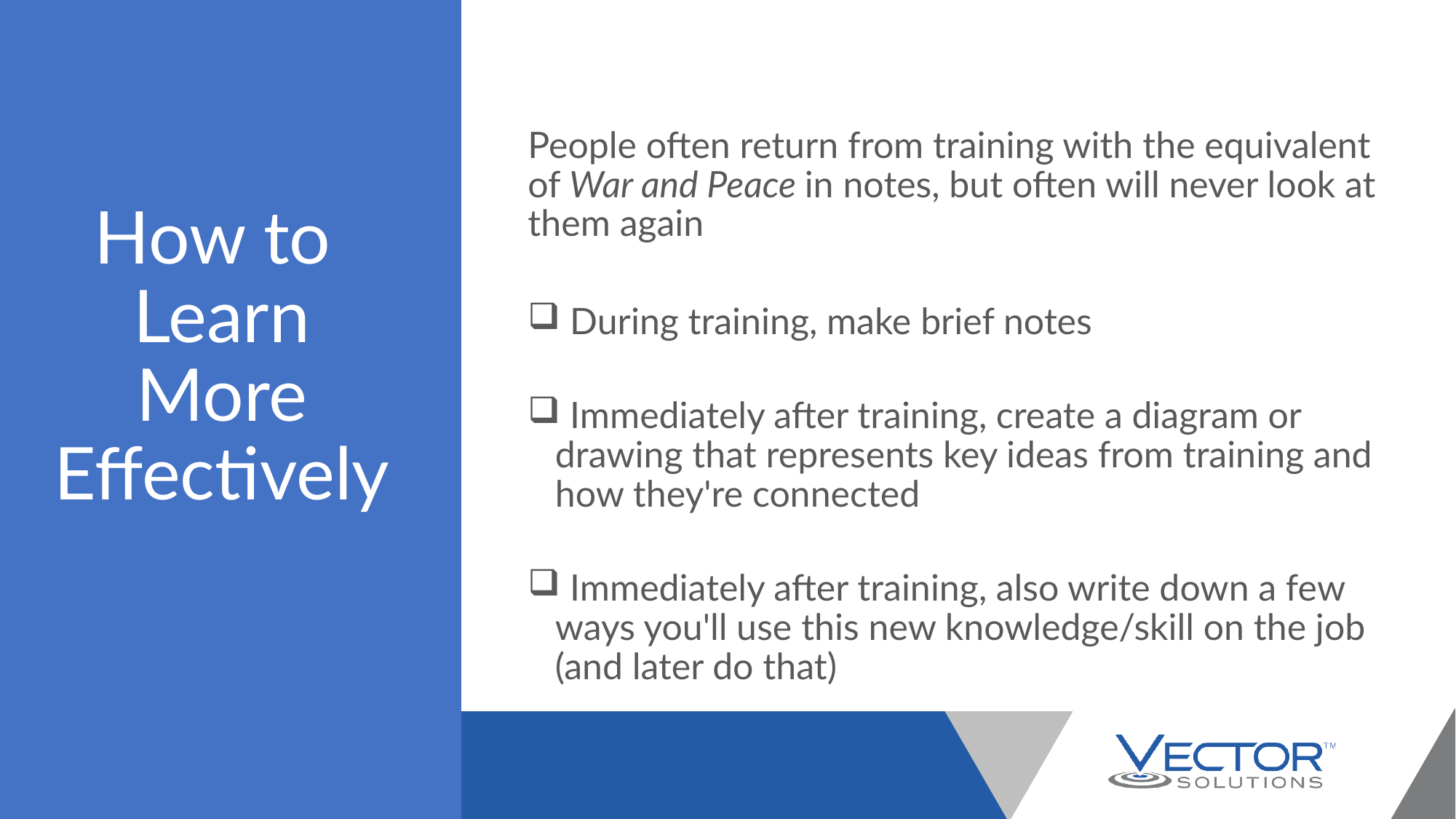

People often return from training with the equivalent of War and Peace in notes, but often will never look at them again
 During training, make brief notes
 Immediately after training, create a diagram or drawing that represents key ideas from training and how they're connected
 Immediately after training, also write down a few ways you'll use this new knowledge/skill on the job (and later do that)
# How to Learn More Effectively